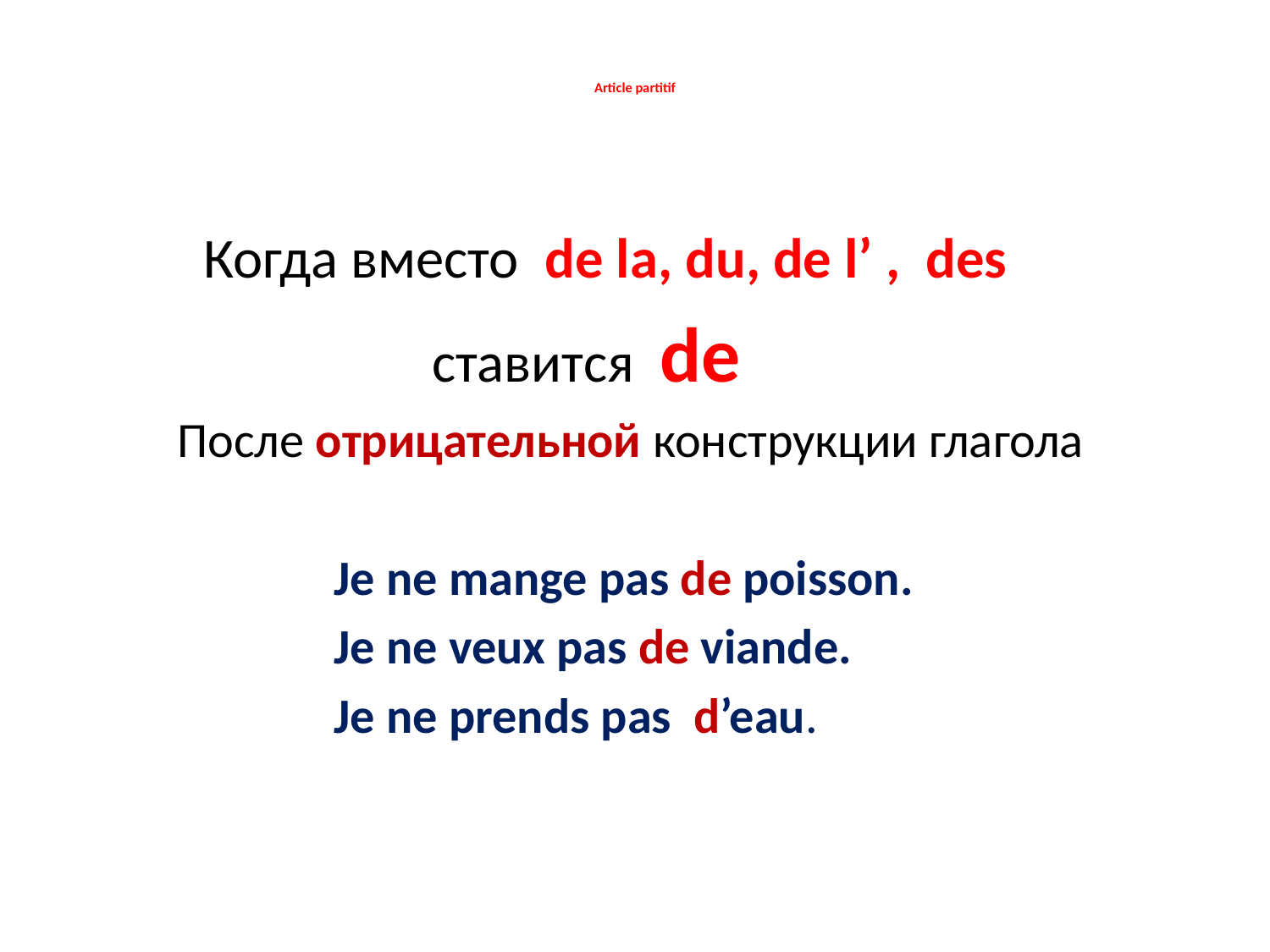

# Article partitif

          Когда вместо  de la, du, de l’ ,  des
                            ставится  de
         После отрицательной конструкции глагола

                       Je ne mange pas de poisson.
                       Je ne veux pas de viande.
                       Je ne prends pas  d’eau.